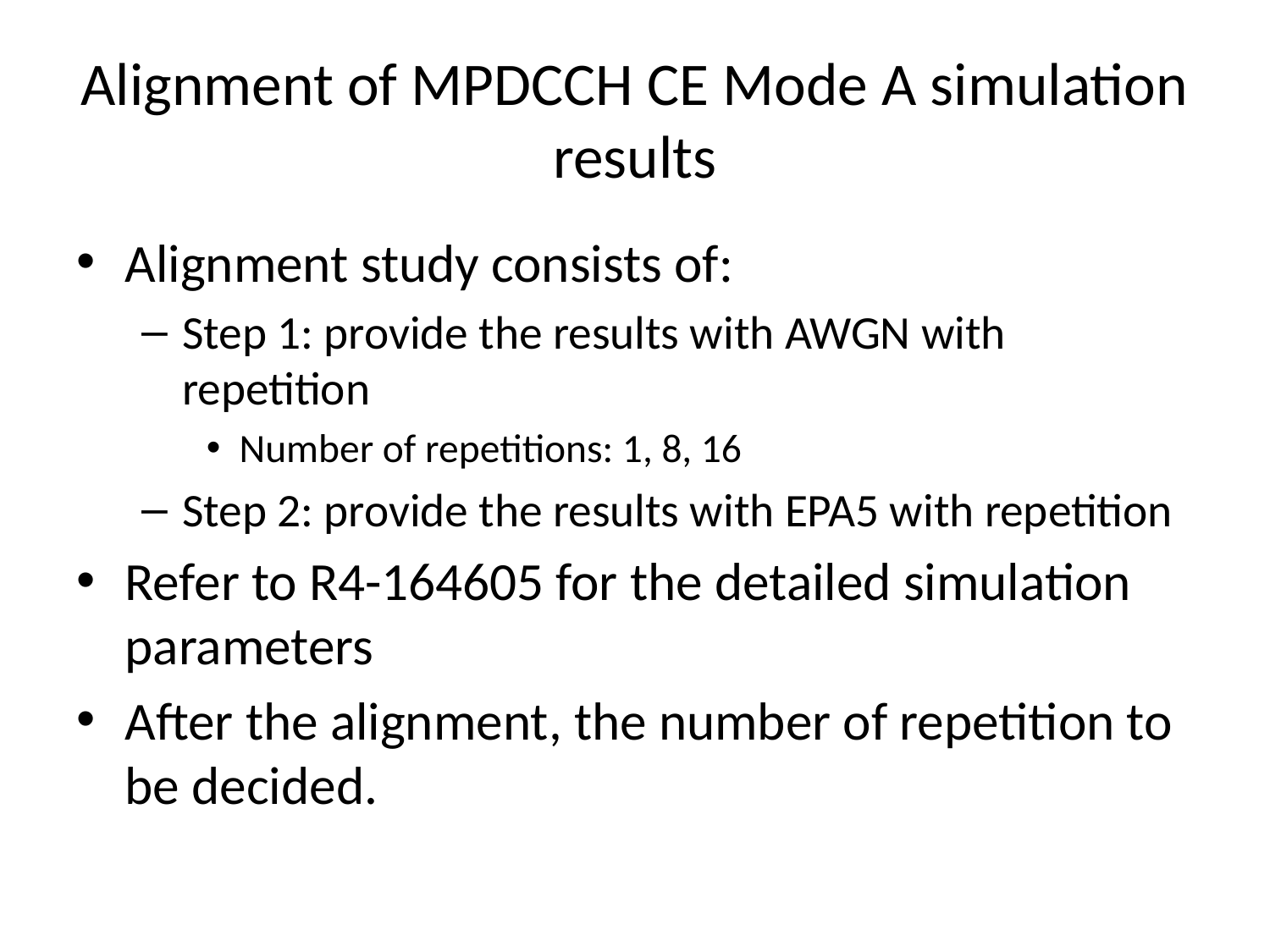

# Alignment of MPDCCH CE Mode A simulation results
Alignment study consists of:
Step 1: provide the results with AWGN with repetition
Number of repetitions: 1, 8, 16
Step 2: provide the results with EPA5 with repetition
Refer to R4-164605 for the detailed simulation parameters
After the alignment, the number of repetition to be decided.